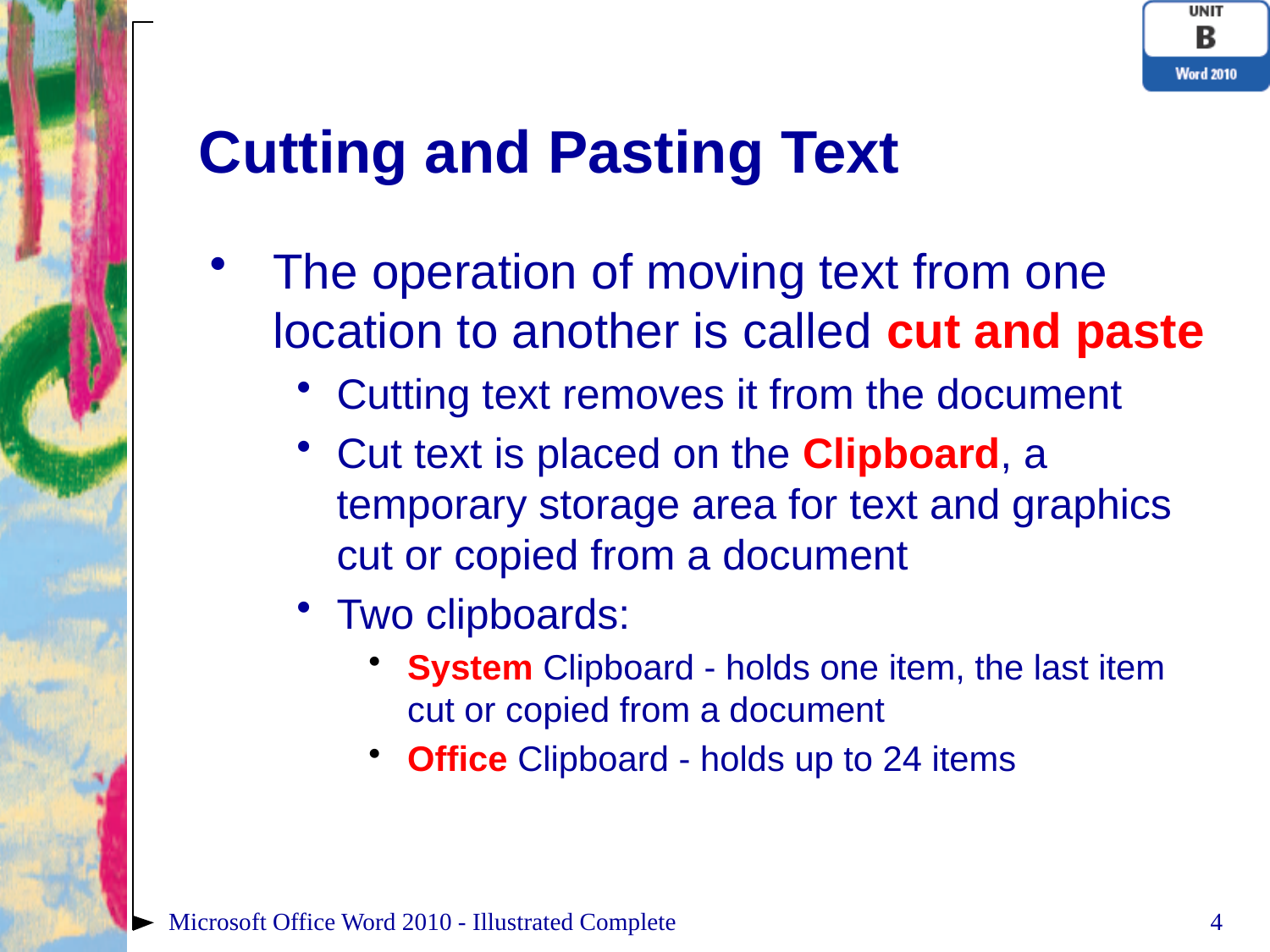

# Cutting and Pasting Text
The operation of moving text from one location to another is called cut and paste
Cutting text removes it from the document
Cut text is placed on the Clipboard, a temporary storage area for text and graphics cut or copied from a document
Two clipboards:
System Clipboard - holds one item, the last item cut or copied from a document
Office Clipboard - holds up to 24 items
Microsoft Office Word 2010 - Illustrated Complete
4